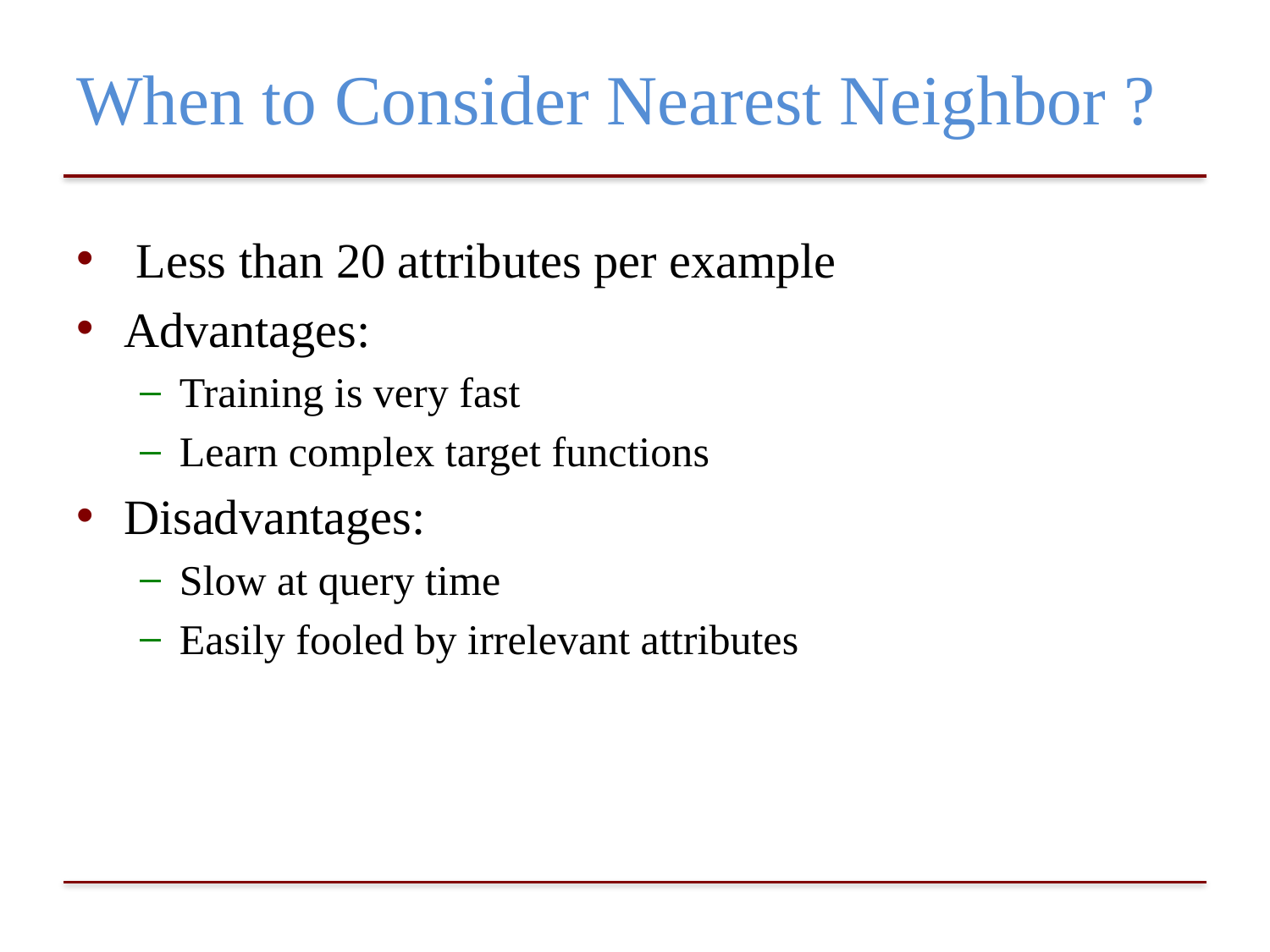

# When to Consider Nearest Neighbor ?
 Less than 20 attributes per example
Advantages:
Training is very fast
Learn complex target functions
Disadvantages:
Slow at query time
Easily fooled by irrelevant attributes